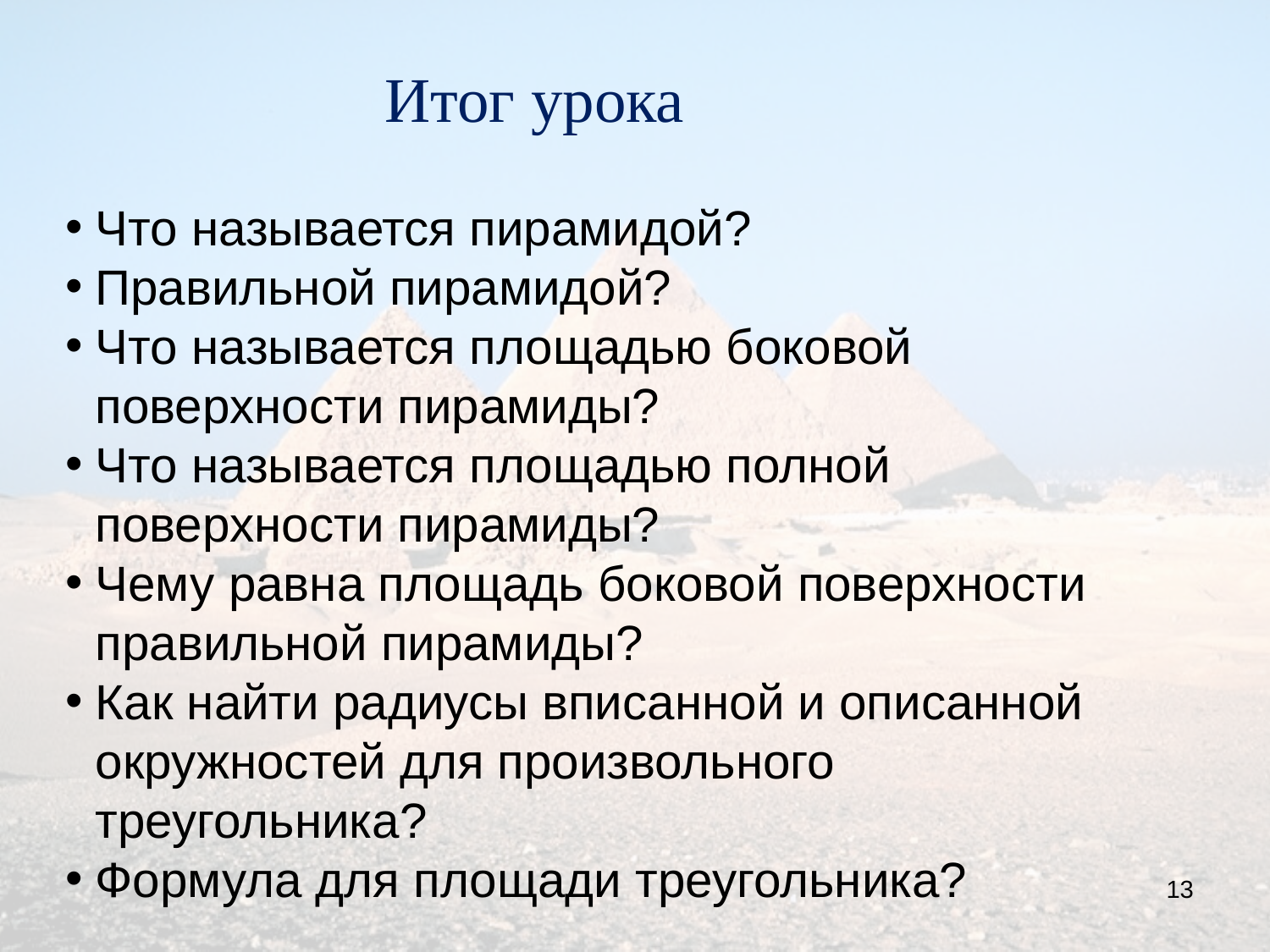

Итог урока
Что называется пирамидой?
Правильной пирамидой?
Что называется площадью боковой поверхности пирамиды?
Что называется площадью полной поверхности пирамиды?
Чему равна площадь боковой поверхности правильной пирамиды?
Как найти радиусы вписанной и описанной окружностей для произвольного треугольника?
Формула для площади треугольника?
13